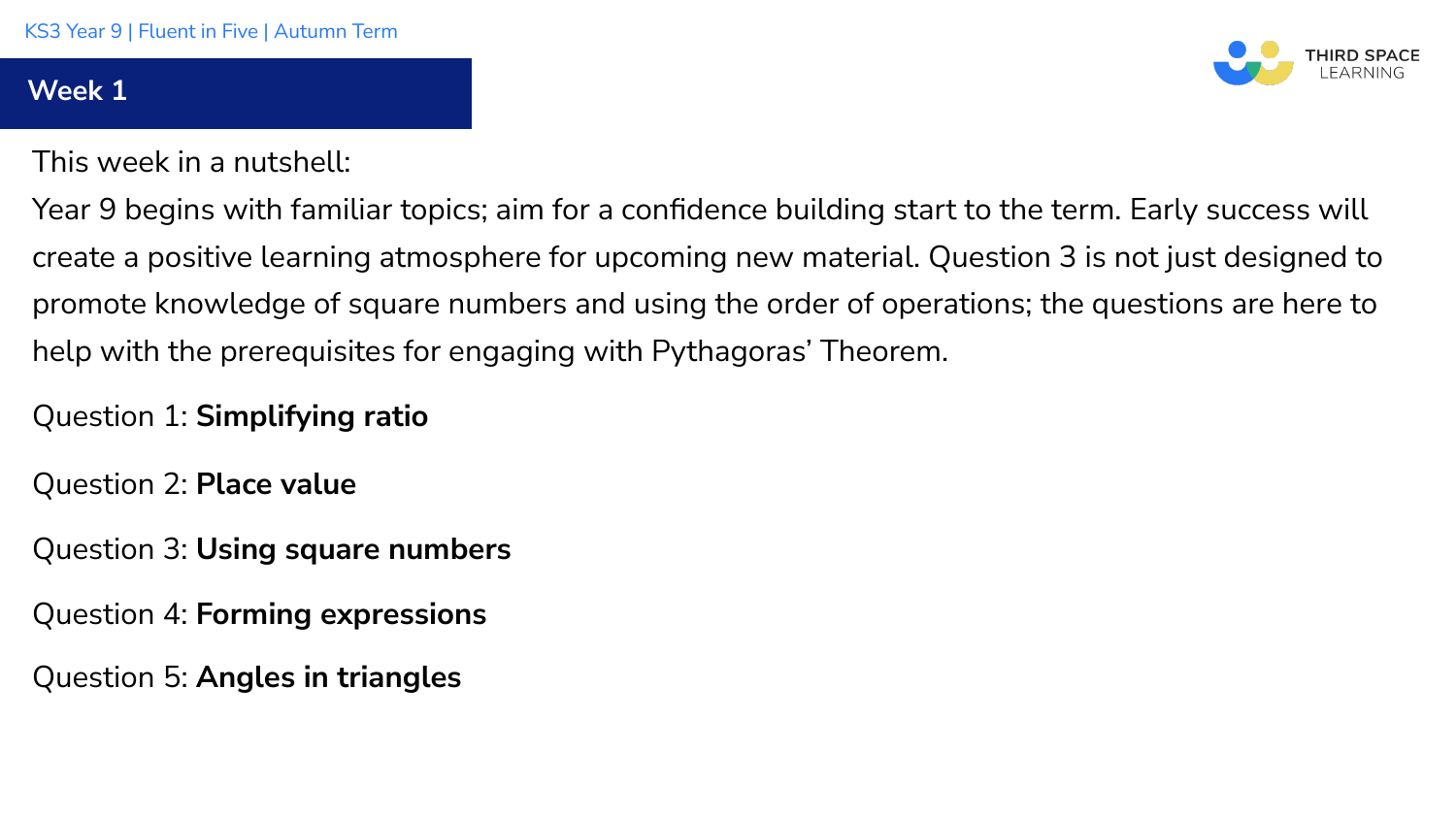

Week 1
| This week in a nutshell: Year 9 begins with familiar topics; aim for a confidence building start to the term. Early success will create a positive learning atmosphere for upcoming new material. Question 3 is not just designed to promote knowledge of square numbers and using the order of operations; the questions are here to help with the prerequisites for engaging with Pythagoras’ Theorem. |
| --- |
| Question 1: Simplifying ratio |
| Question 2: Place value |
| Question 3: Using square numbers |
| Question 4: Forming expressions |
| Question 5: Angles in triangles |